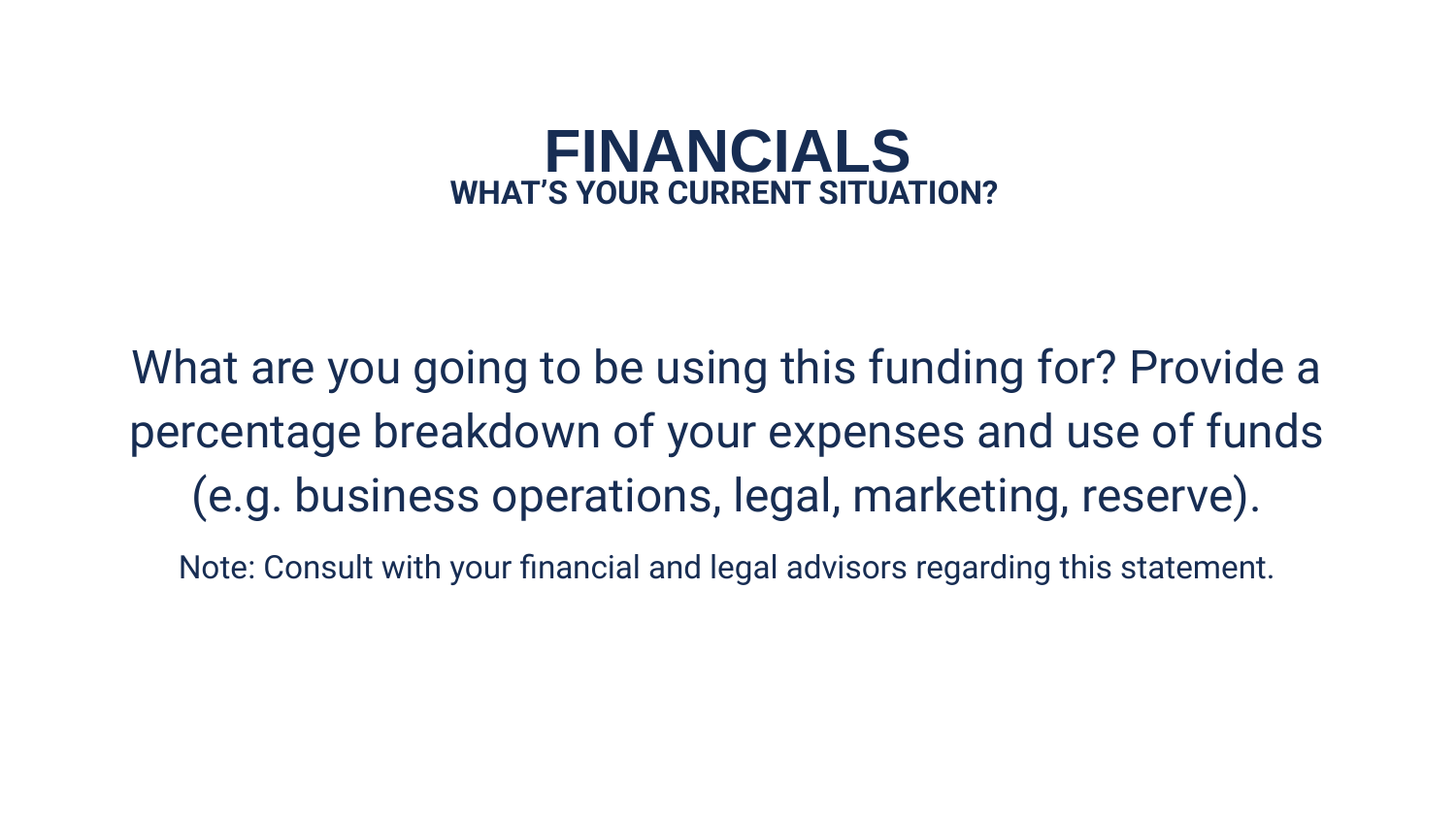

# FINANCIALS
WHAT’S YOUR CURRENT SITUATION?
What are you going to be using this funding for? Provide a percentage breakdown of your expenses and use of funds (e.g. business operations, legal, marketing, reserve).
Note: Consult with your financial and legal advisors regarding this statement.